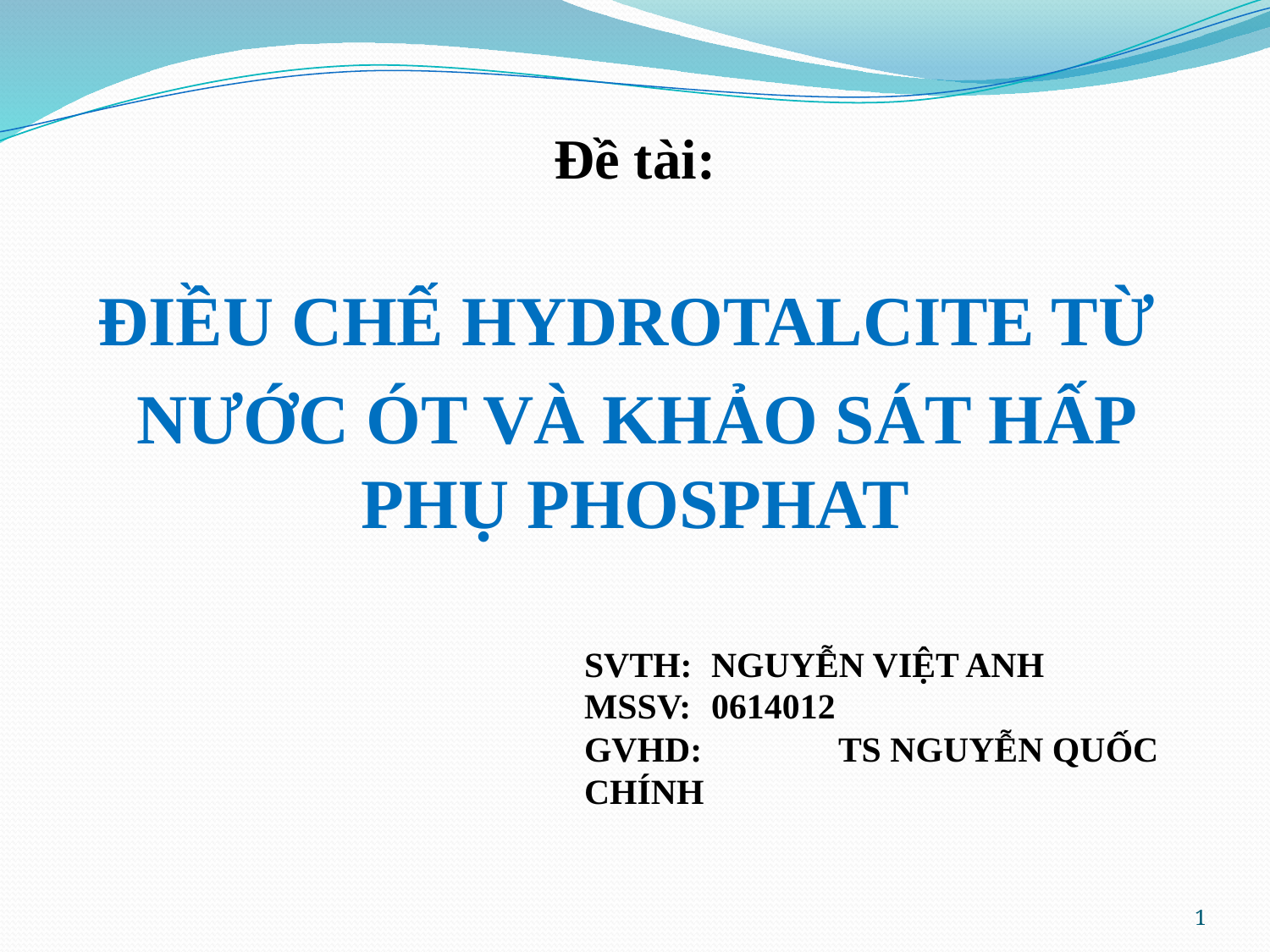

# Đề tài:
ĐIỀU CHẾ HYDROTALCITE TỪ
NƯỚC ÓT VÀ KHẢO SÁT HẤP PHỤ PHOSPHAT

SVTH: 	NGUYỄN VIỆT ANH
MSSV: 	0614012
GVHD: 	TS NGUYỄN QUỐC CHÍNH
1